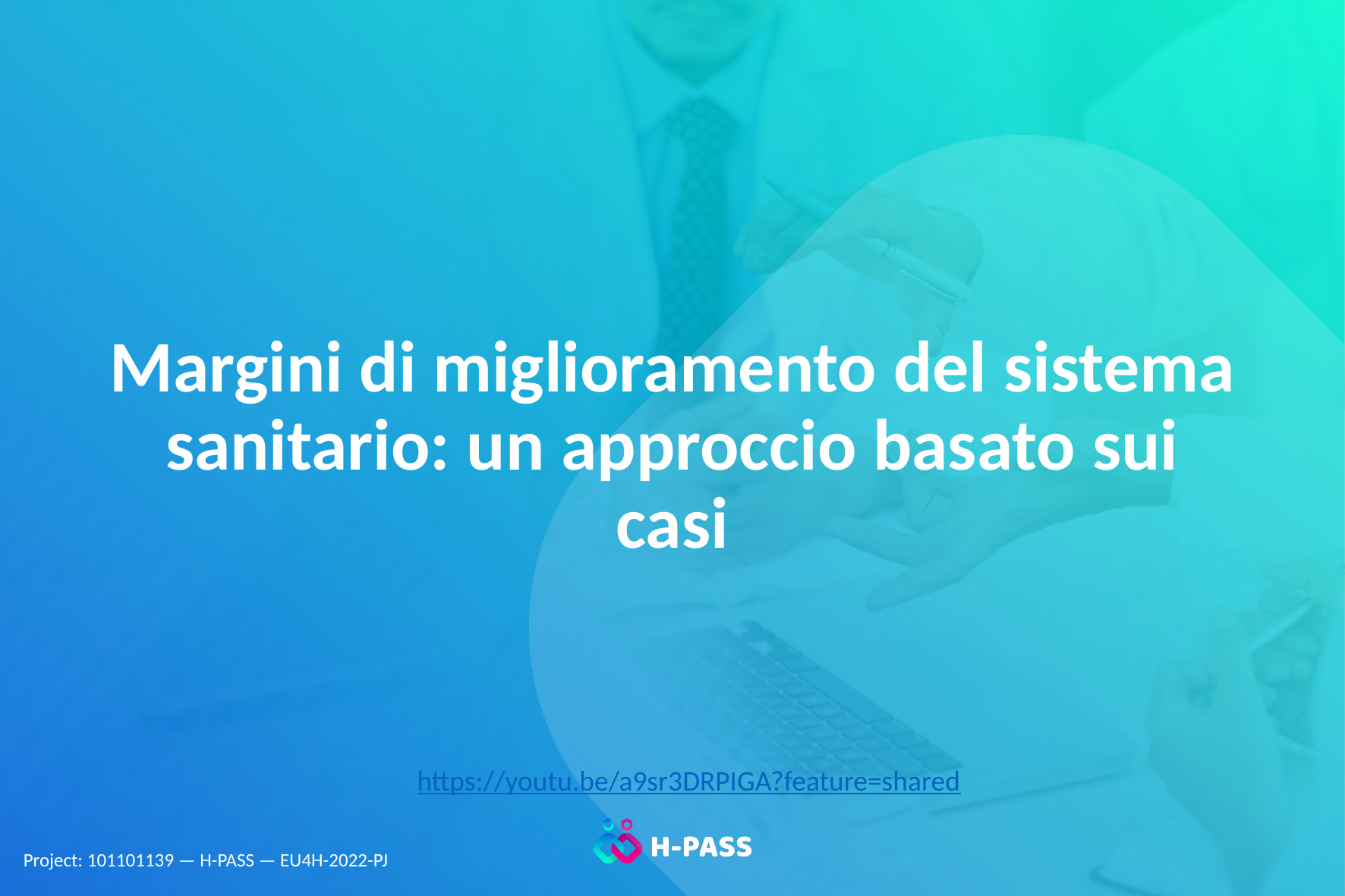

# Margini di miglioramento del sistema sanitario: un approccio basato sui casi
https://youtu.be/a9sr3DRPIGA?feature=shared
Project: 101101139 — H-PASS — EU4H-2022-PJ